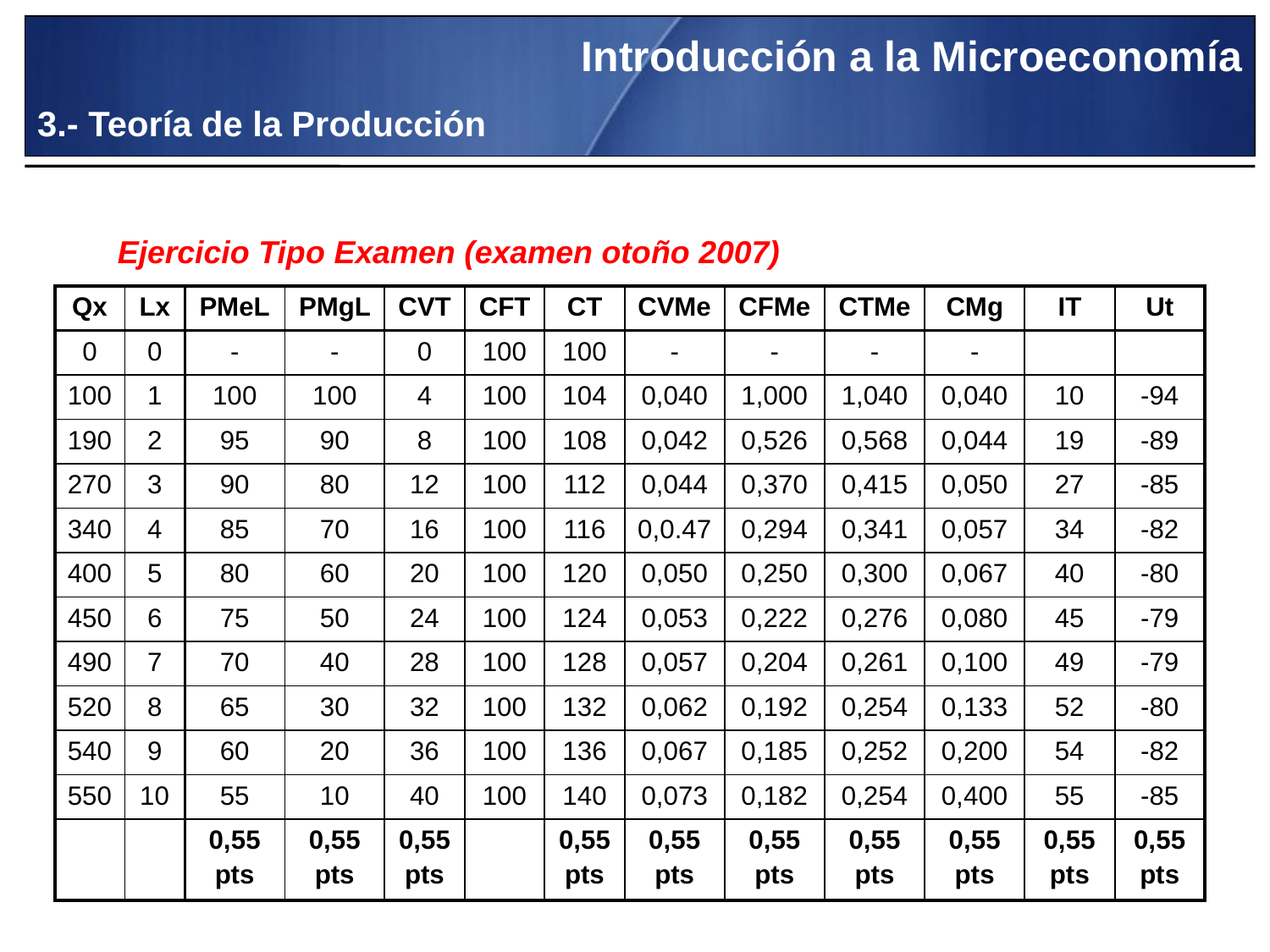

Introducción a la Microeconomía
3.- Teoría de la Producción

Ejercicio Tipo Examen (examen otoño 2007)
| Qx | Lx | PMeL | PMgL | CVT | CFT | CT | CVMe | CFMe | CTMe | CMg | IT | Ut |
| --- | --- | --- | --- | --- | --- | --- | --- | --- | --- | --- | --- | --- |
| 0 | 0 | - | - | 0 | 100 | 100 | - | - | - | - |  |  |
| 100 | 1 | 100 | 100 | 4 | 100 | 104 | 0,040 | 1,000 | 1,040 | 0,040 | 10 | -94 |
| 190 | 2 | 95 | 90 | 8 | 100 | 108 | 0,042 | 0,526 | 0,568 | 0,044 | 19 | -89 |
| 270 | 3 | 90 | 80 | 12 | 100 | 112 | 0,044 | 0,370 | 0,415 | 0,050 | 27 | -85 |
| 340 | 4 | 85 | 70 | 16 | 100 | 116 | 0,0.47 | 0,294 | 0,341 | 0,057 | 34 | -82 |
| 400 | 5 | 80 | 60 | 20 | 100 | 120 | 0,050 | 0,250 | 0,300 | 0,067 | 40 | -80 |
| 450 | 6 | 75 | 50 | 24 | 100 | 124 | 0,053 | 0,222 | 0,276 | 0,080 | 45 | -79 |
| 490 | 7 | 70 | 40 | 28 | 100 | 128 | 0,057 | 0,204 | 0,261 | 0,100 | 49 | -79 |
| 520 | 8 | 65 | 30 | 32 | 100 | 132 | 0,062 | 0,192 | 0,254 | 0,133 | 52 | -80 |
| 540 | 9 | 60 | 20 | 36 | 100 | 136 | 0,067 | 0,185 | 0,252 | 0,200 | 54 | -82 |
| 550 | 10 | 55 | 10 | 40 | 100 | 140 | 0,073 | 0,182 | 0,254 | 0,400 | 55 | -85 |
|  |  | 0,55 pts | 0,55 pts | 0,55 pts |  | 0,55 pts | 0,55 pts | 0,55 pts | 0,55 pts | 0,55 pts | 0,55 pts | 0,55 pts |

61